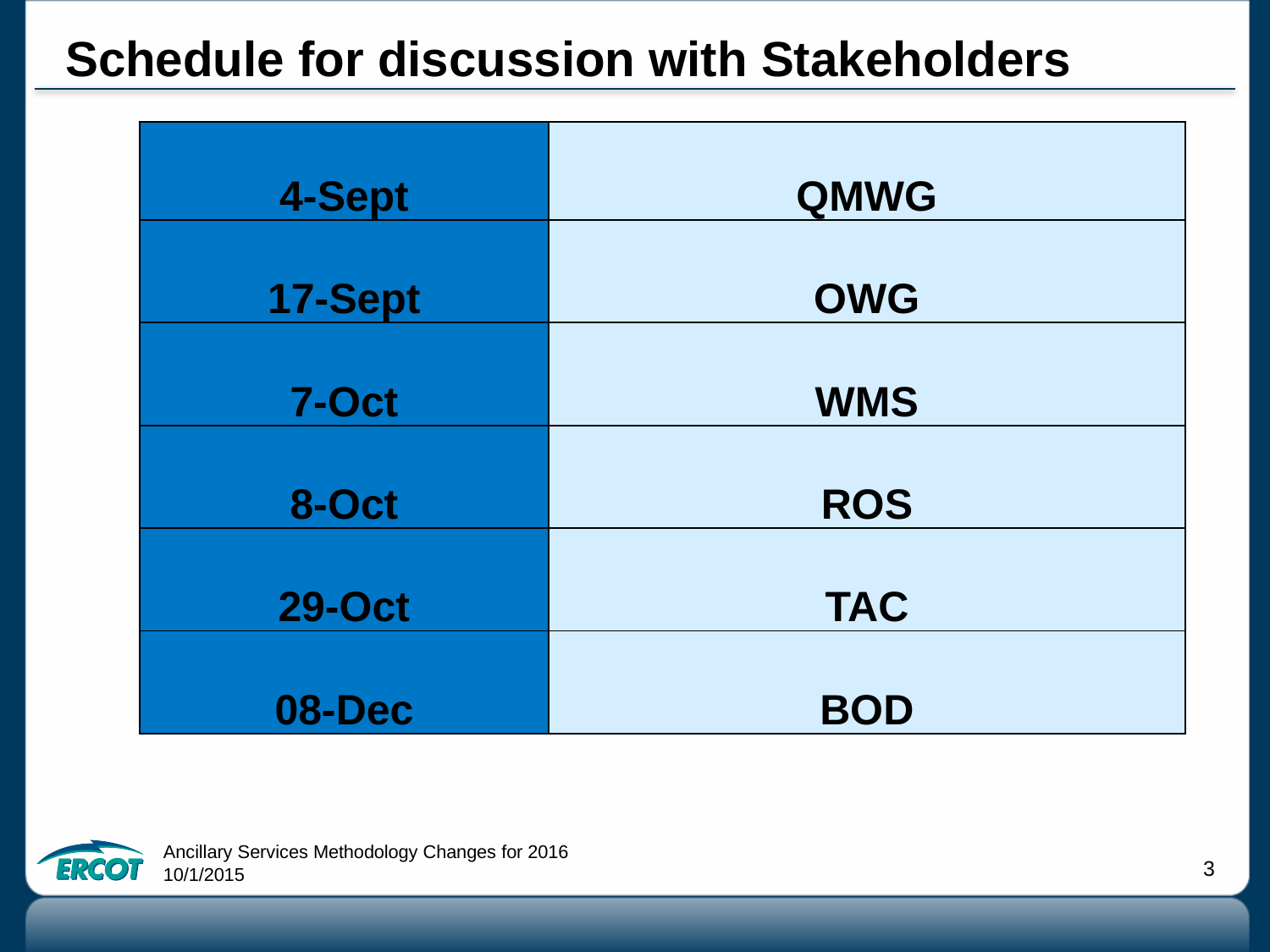

# Schedule for discussion with Stakeholders
| 4-Sept | QMWG |
| --- | --- |
| 17-Sept | OWG |
| 7-Oct | WMS |
| 8-Oct | ROS |
| 29-Oct | TAC |
| 08-Dec | BOD |